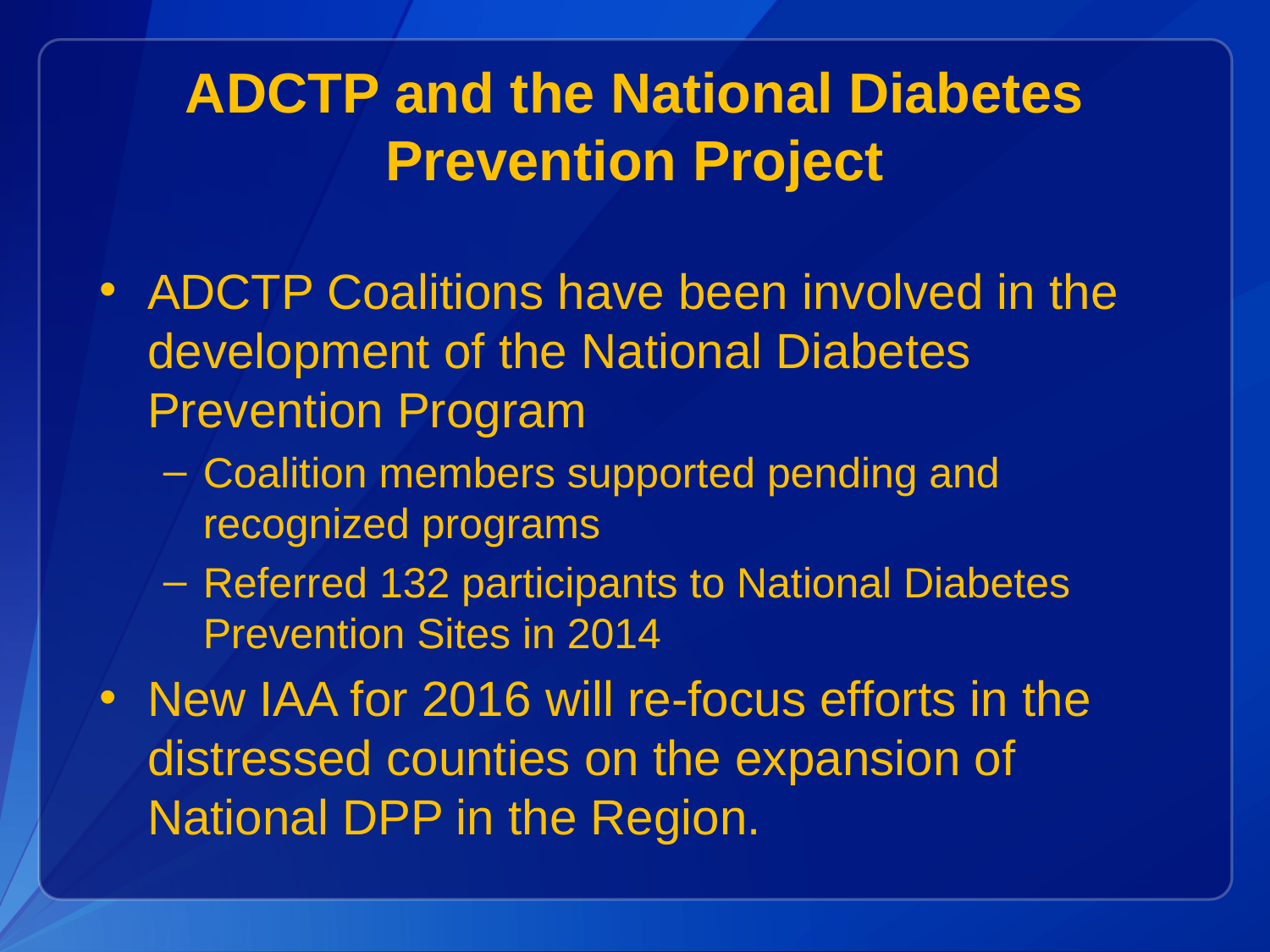

# ADCTP and the National Diabetes Prevention Project
ADCTP Coalitions have been involved in the development of the National Diabetes Prevention Program
Coalition members supported pending and recognized programs
Referred 132 participants to National Diabetes  Prevention Sites in 2014
New IAA for 2016 will re-focus efforts in the distressed counties on the expansion of National DPP in the Region.